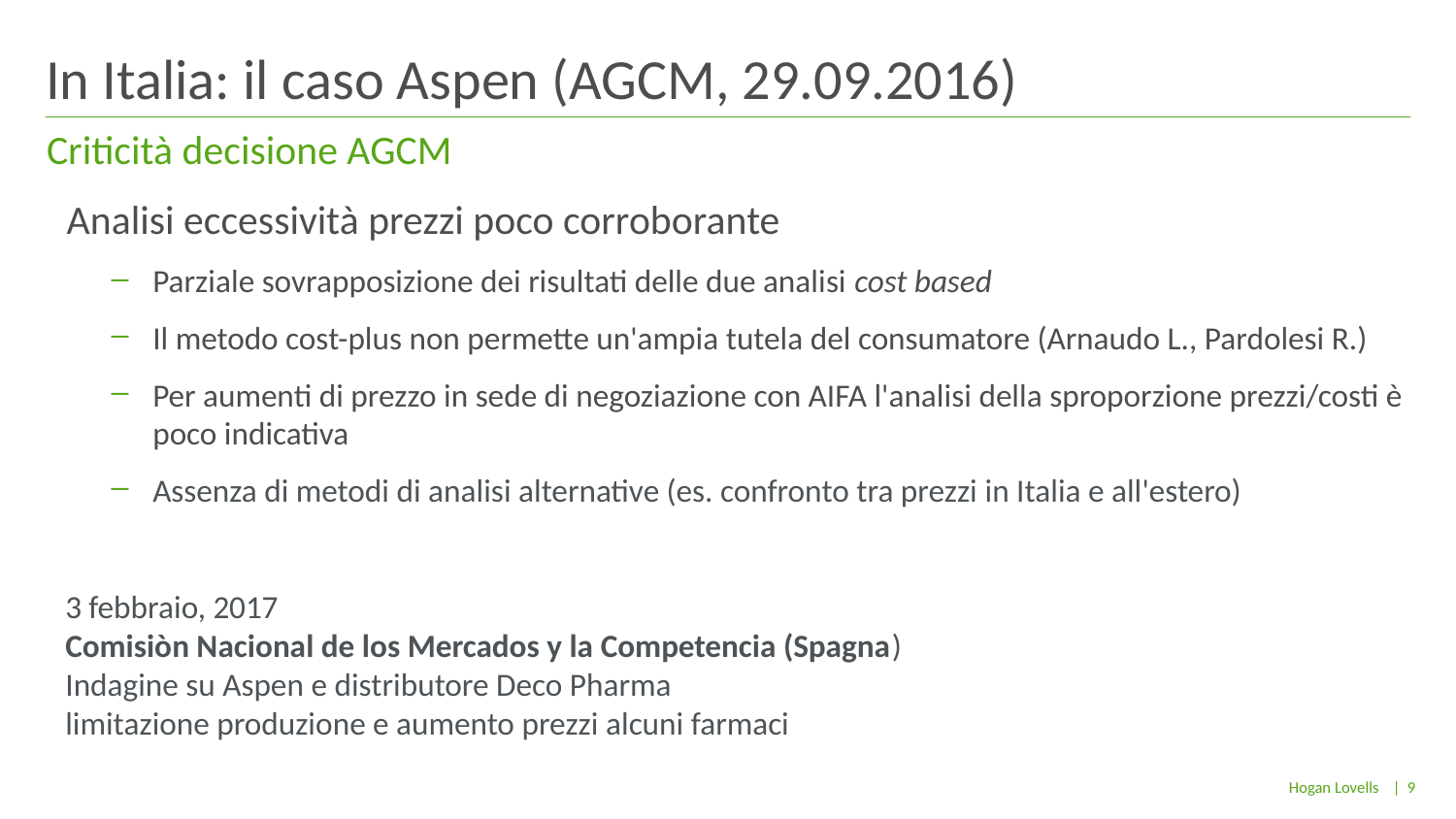

# In Italia: il caso Aspen (AGCM, 29.09.2016)
Criticità decisione AGCM
Analisi eccessività prezzi poco corroborante
Parziale sovrapposizione dei risultati delle due analisi cost based
Il metodo cost-plus non permette un'ampia tutela del consumatore (Arnaudo L., Pardolesi R.)
Per aumenti di prezzo in sede di negoziazione con AIFA l'analisi della sproporzione prezzi/costi è poco indicativa
Assenza di metodi di analisi alternative (es. confronto tra prezzi in Italia e all'estero)
3 febbraio, 2017
Comisiòn Nacional de los Mercados y la Competencia (Spagna)
Indagine su Aspen e distributore Deco Pharma
limitazione produzione e aumento prezzi alcuni farmaci
|  9
Hogan Lovells